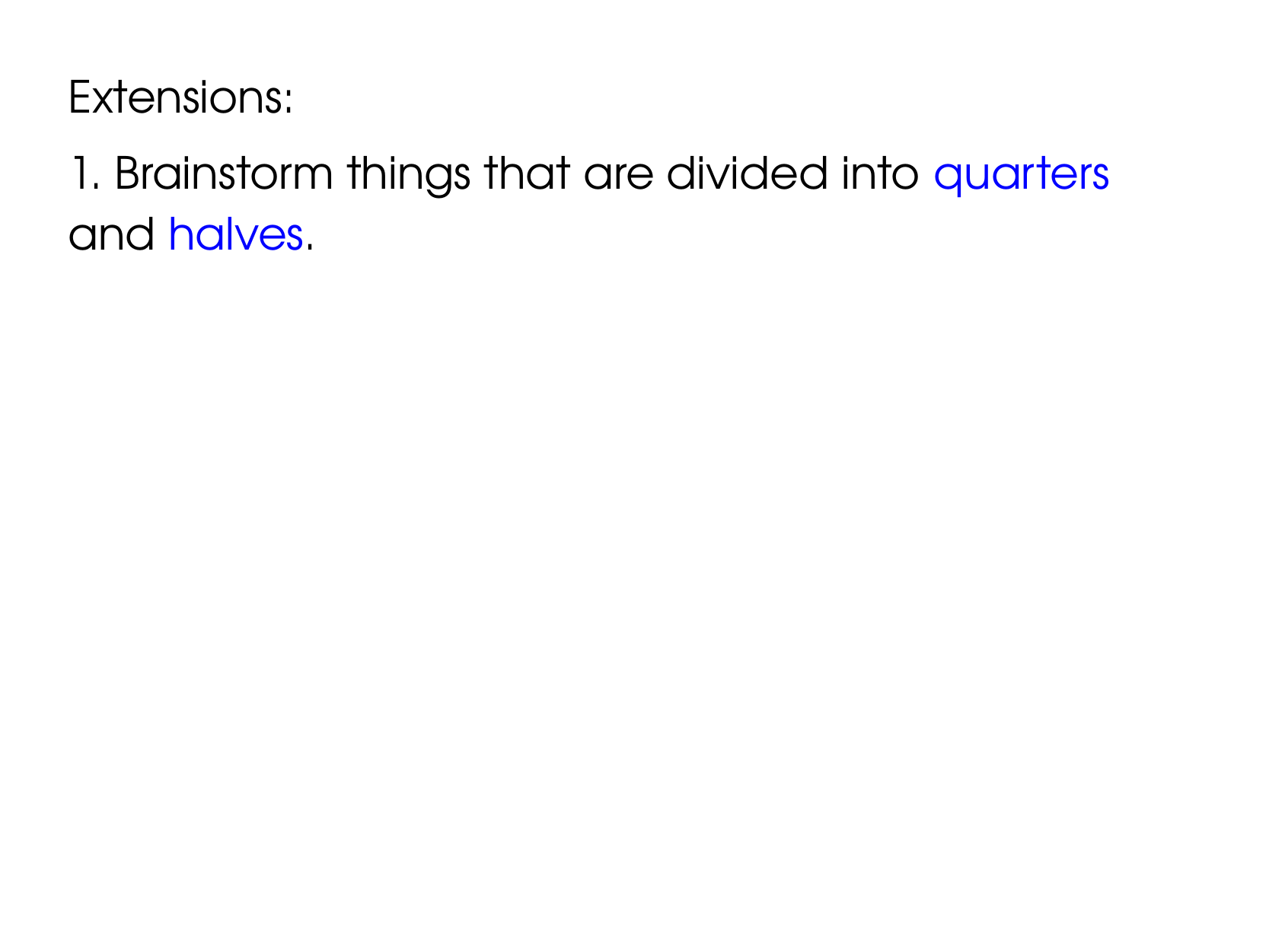

Extensions:
1. Brainstorm things that are divided into quarters and halves.